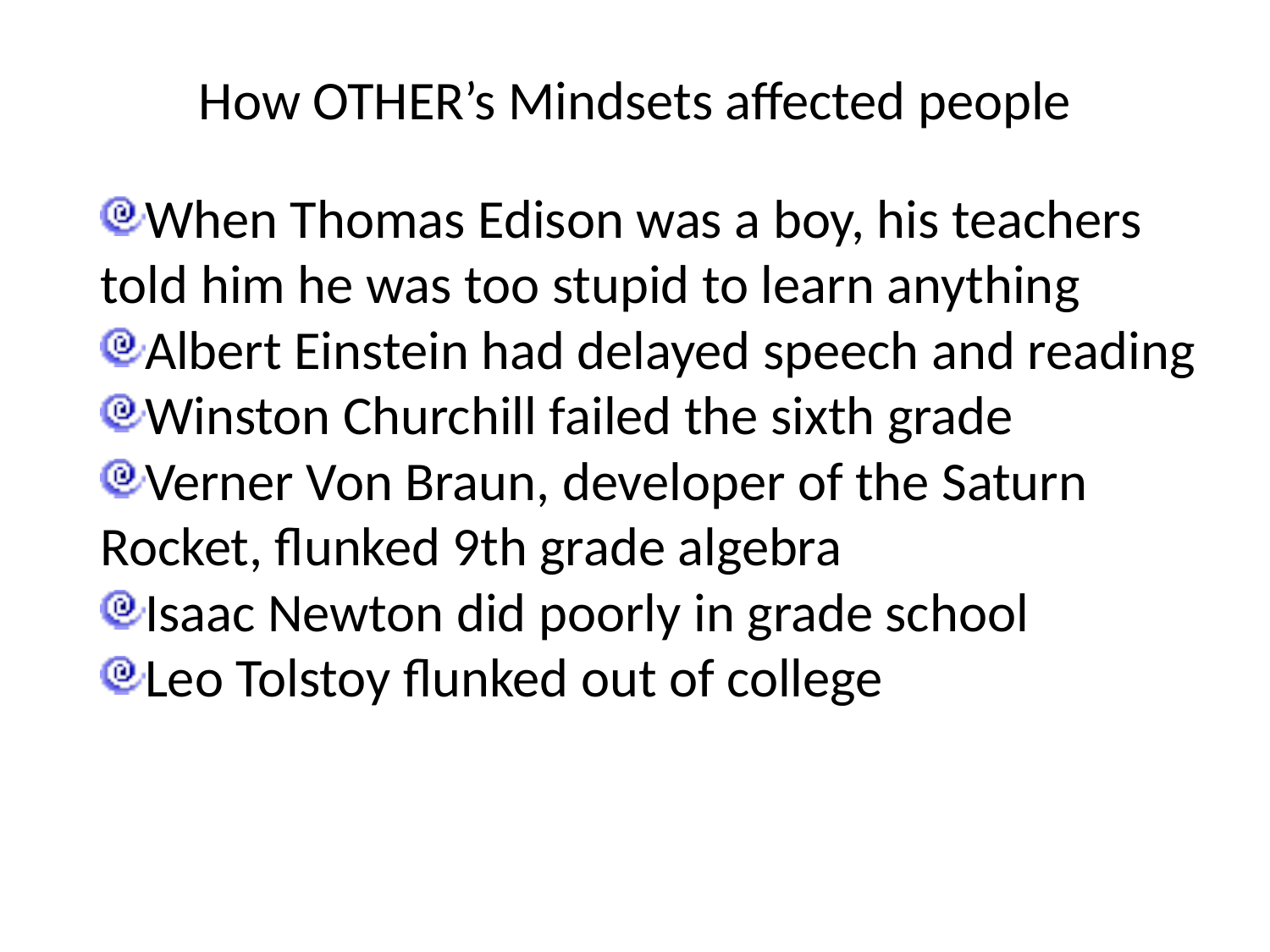

# How OTHER’s Mindsets affected people
When Thomas Edison was a boy, his teachers told him he was too stupid to learn anything
Albert Einstein had delayed speech and reading
Winston Churchill failed the sixth grade
Verner Von Braun, developer of the Saturn Rocket, flunked 9th grade algebra
Isaac Newton did poorly in grade school
Leo Tolstoy flunked out of college